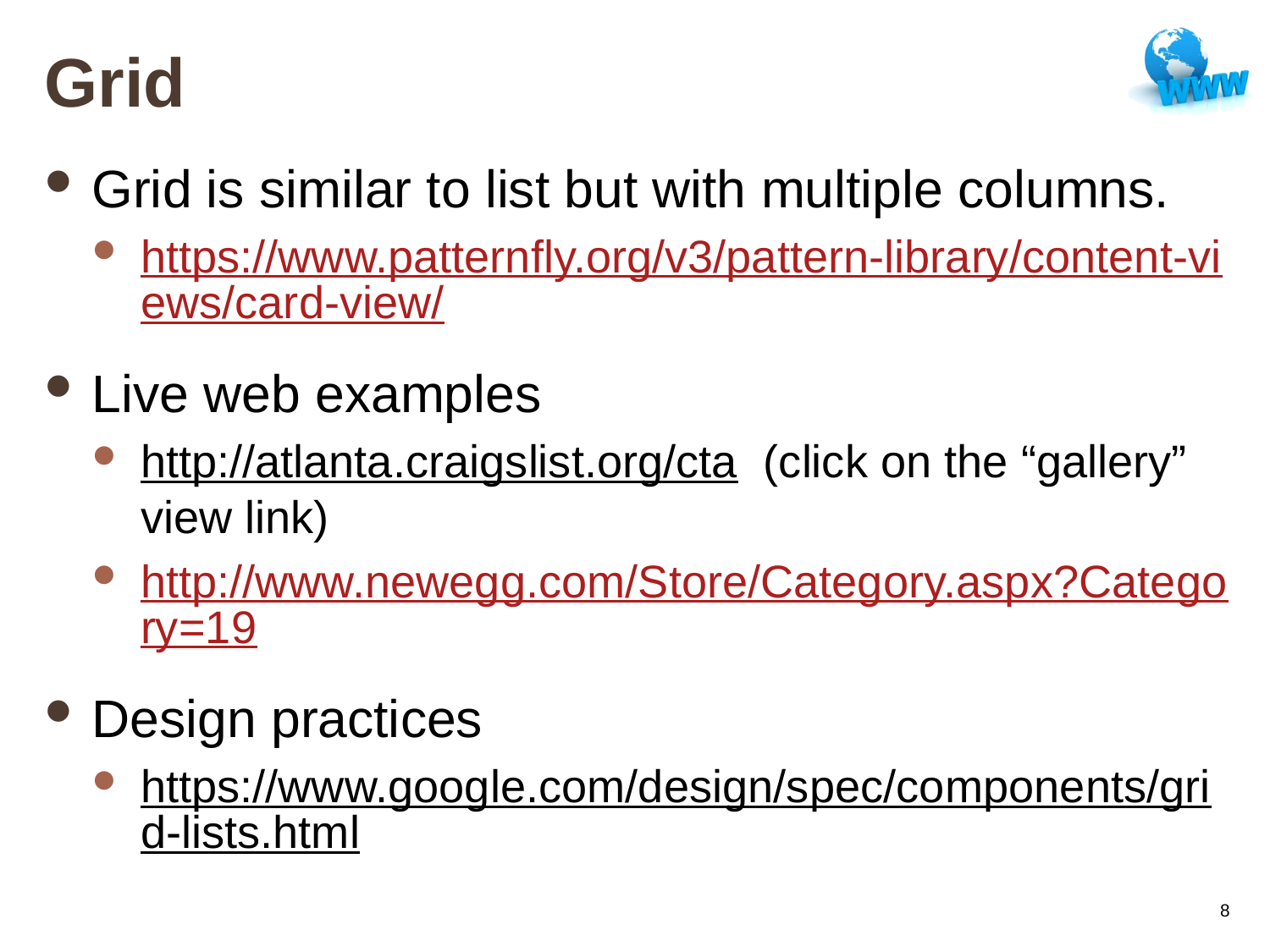

# Grid
Grid is similar to list but with multiple columns.
https://www.patternfly.org/v3/pattern-library/content-views/card-view/
Live web examples
http://atlanta.craigslist.org/cta  (click on the “gallery” view link)
http://www.newegg.com/Store/Category.aspx?Category=19
Design practices
https://www.google.com/design/spec/components/grid-lists.html

8